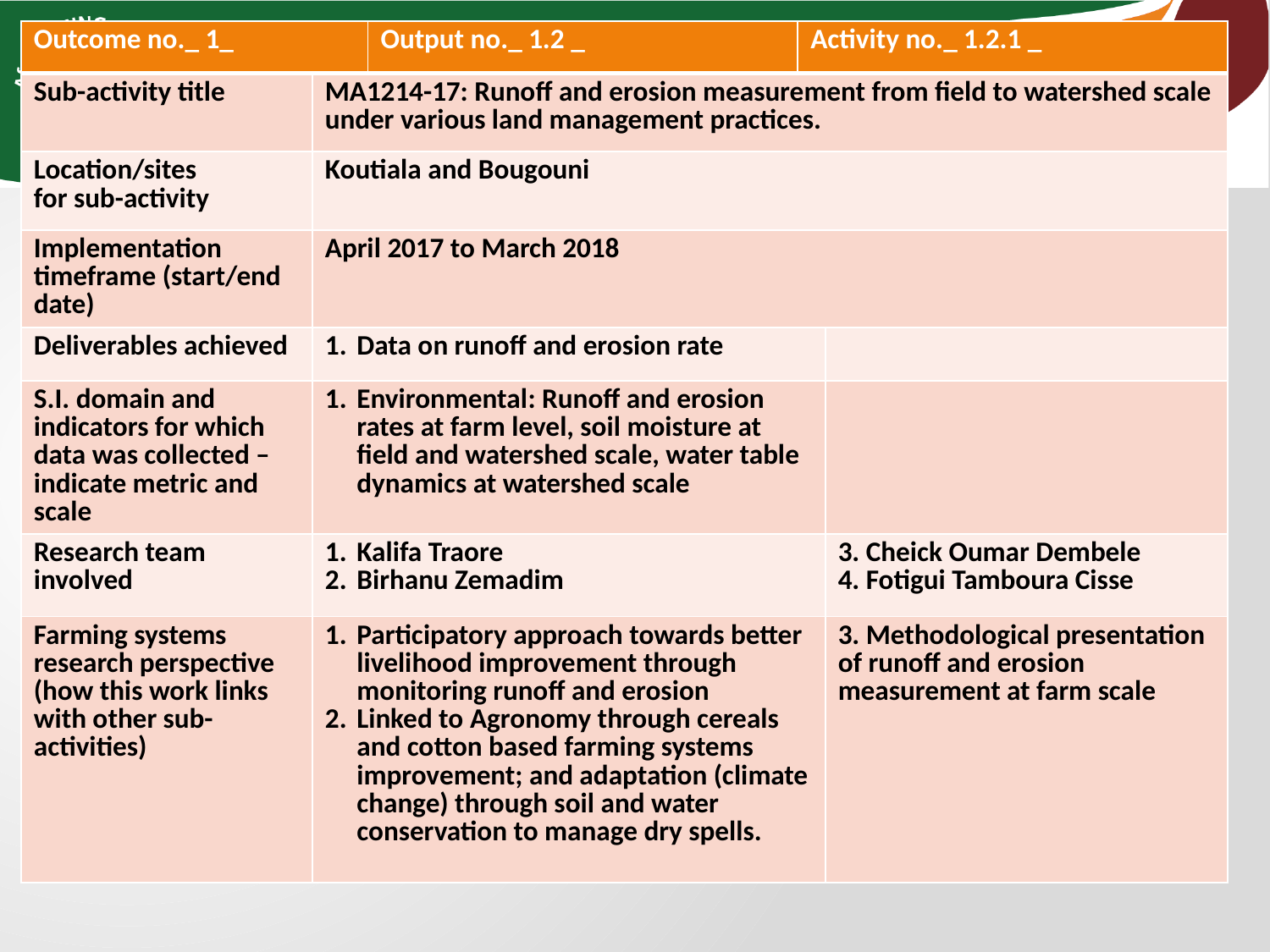

| Outcome no.\_ 1\_ |  | Output no.\_ 1.2 \_ | Activity no.\_ 1.2.1 \_ |  |
| --- | --- | --- | --- | --- |
| Sub-activity title | MA1214-17: Runoff and erosion measurement from field to watershed scale under various land management practices. |  |  |  |
| Location/sites for sub-activity | Koutiala and Bougouni |  |  |  |
| Implementation timeframe (start/end date) | April 2017 to March 2018 |  |  |  |
| Deliverables achieved | Data on runoff and erosion rate |  |  |  |
| S.I. domain and indicators for which data was collected – indicate metric and scale | Environmental: Runoff and erosion rates at farm level, soil moisture at field and watershed scale, water table dynamics at watershed scale |  |  |  |
| Research team involved | Kalifa Traore Birhanu Zemadim |  |  | 3. Cheick Oumar Dembele 4. Fotigui Tamboura Cisse |
| Farming systems research perspective (how this work links with other sub-activities) | Participatory approach towards better livelihood improvement through monitoring runoff and erosion Linked to Agronomy through cereals and cotton based farming systems improvement; and adaptation (climate change) through soil and water conservation to manage dry spells. |  |  | 3. Methodological presentation of runoff and erosion measurement at farm scale |